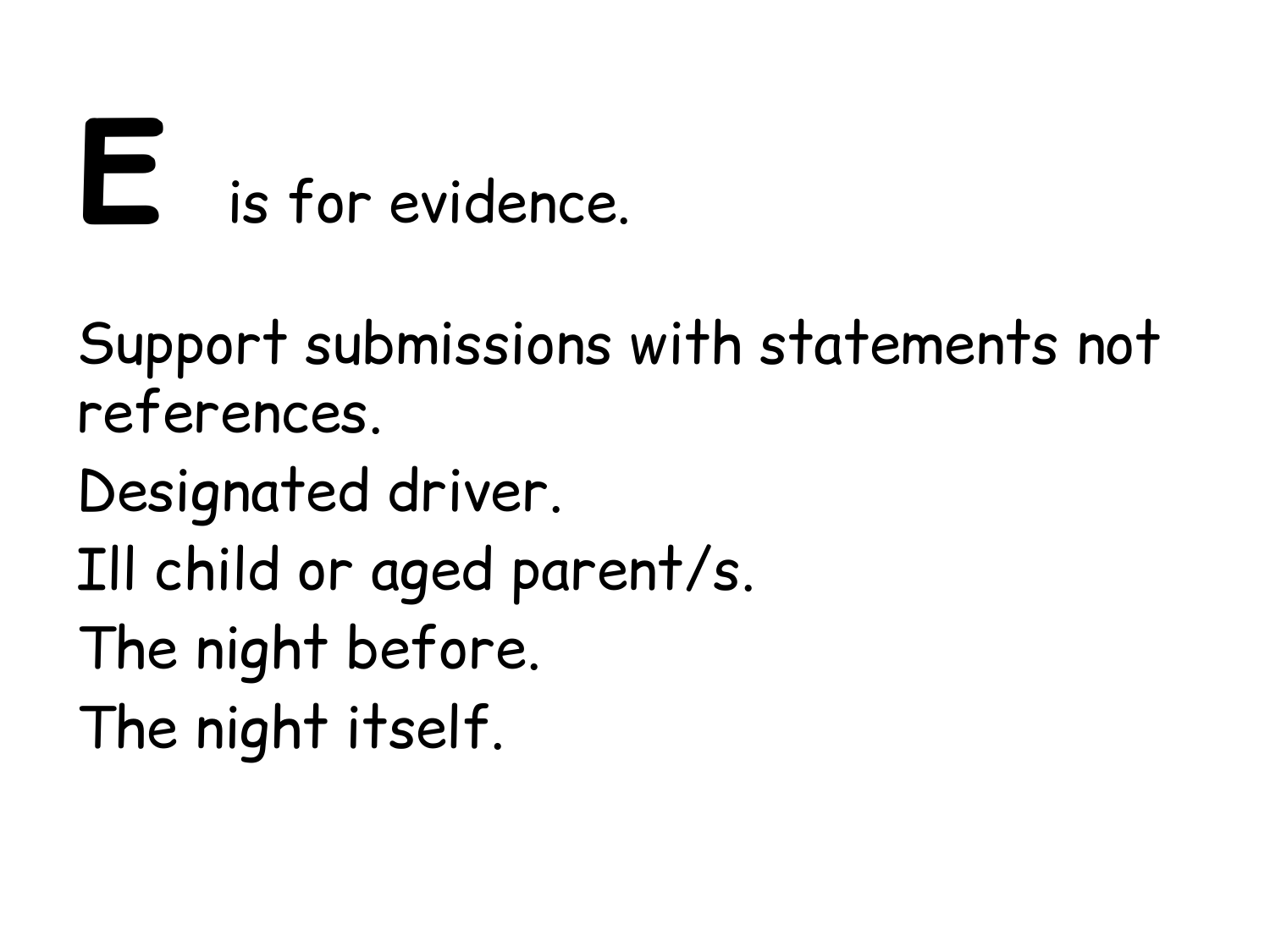

# E is for evidence.

Support submissions with statements not references.
Designated driver.
Ill child or aged parent/s.
The night before.
The night itself.